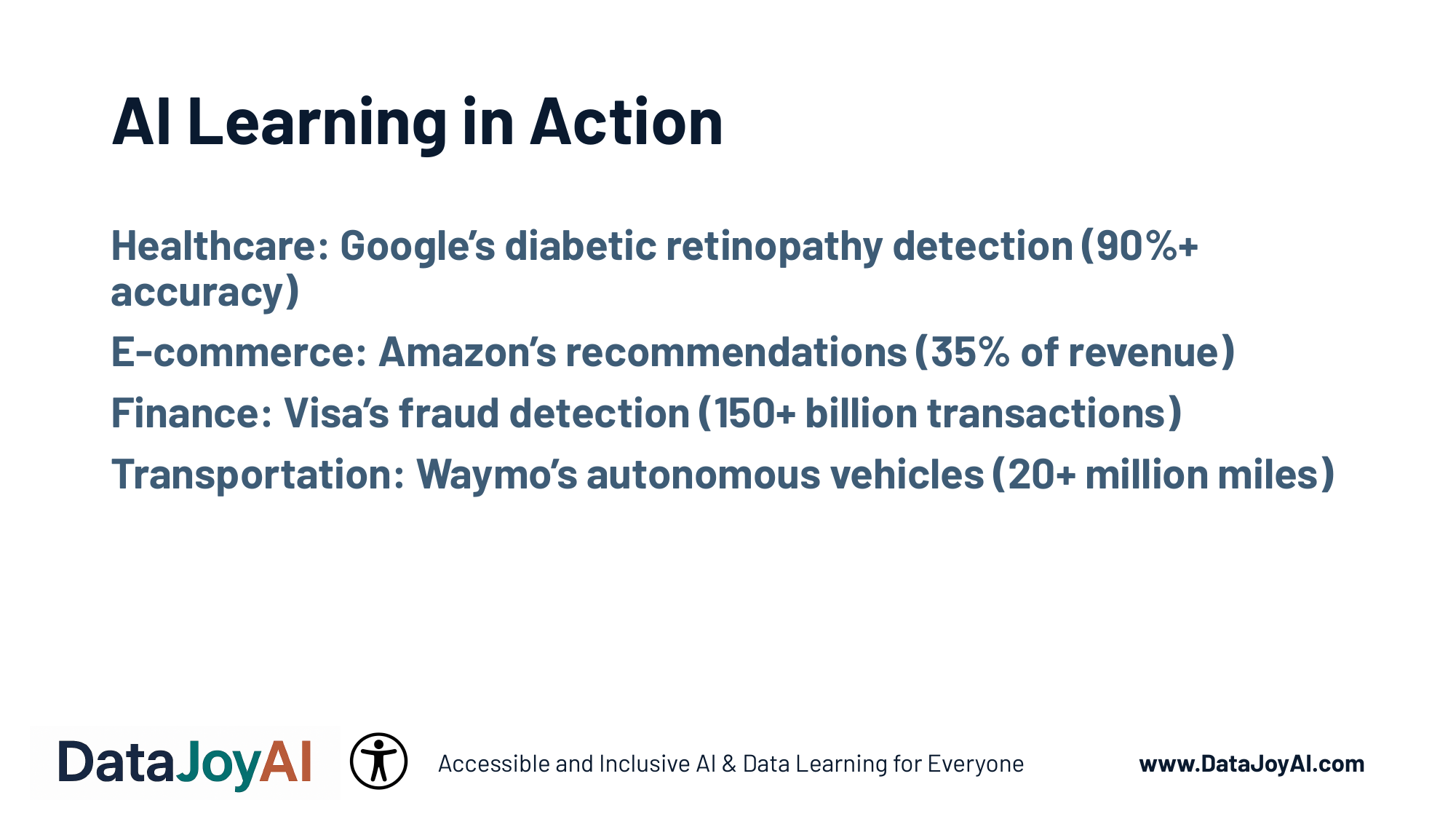

# AI Learning in Action
Healthcare: Google’s diabetic retinopathy detection (90%+ accuracy)
E-commerce: Amazon’s recommendations (35% of revenue)
Finance: Visa’s fraud detection (150+ billion transactions)
Transportation: Waymo’s autonomous vehicles (20+ million miles)